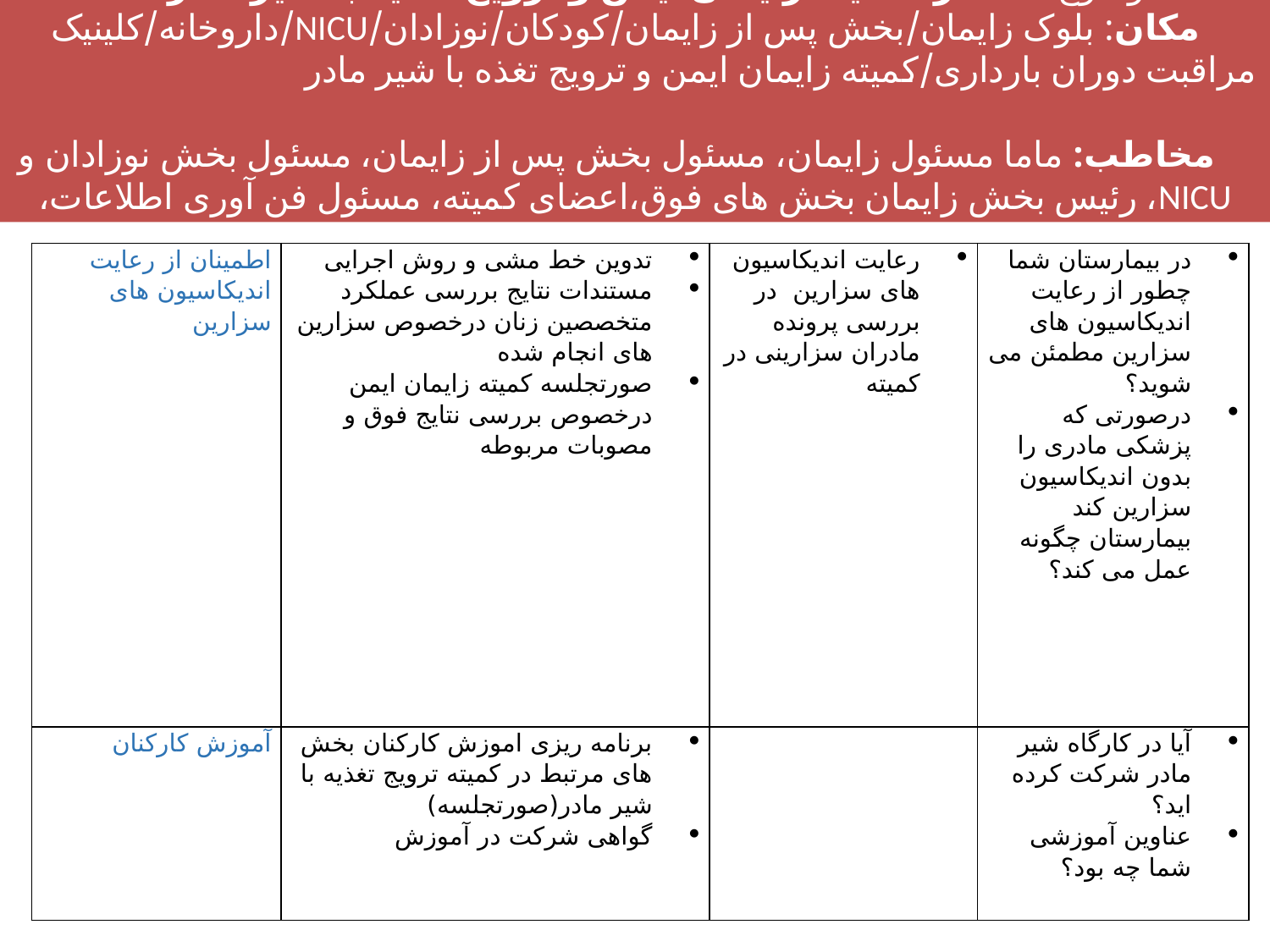

# موضوع: عملکرد کمیته زایمان ایمن و ترویج تغذیه با شیر مادر مکان: بلوک زایمان/بخش پس از زایمان/کودکان/نوزادان/NICU/داروخانه/کلینیک مراقبت دوران بارداری/کمیته زایمان ایمن و ترویج تغذه با شیر مادر مخاطب: ماما مسئول زایمان، مسئول بخش پس از زایمان، مسئول بخش نوزادان و NICU، رئیس بخش زایمان بخش های فوق،اعضای کمیته، مسئول فن آوری اطلاعات، مادران و همراهان
| اطمینان از رعایت اندیکاسیون های سزارین | تدوین خط مشی و روش اجرایی مستندات نتایج بررسی عملکرد متخصصین زنان درخصوص سزارین های انجام شده صورتجلسه کمیته زایمان ایمن درخصوص بررسی نتایج فوق و مصوبات مربوطه | رعایت اندیکاسیون های سزارین در بررسی پرونده مادران سزارینی در کمیته | در بیمارستان شما چطور از رعایت اندیکاسیون های سزارین مطمئن می شوید؟ درصورتی که پزشکی مادری را بدون اندیکاسیون سزارین کند بیمارستان چگونه عمل می کند؟ |
| --- | --- | --- | --- |
| آموزش کارکنان | برنامه ریزی اموزش کارکنان بخش های مرتبط در کمیته ترویج تغذیه با شیر مادر(صورتجلسه) گواهی شرکت در آموزش |  | آیا در کارگاه شیر مادر شرکت کرده اید؟ عناوین آموزشی شما چه بود؟ |